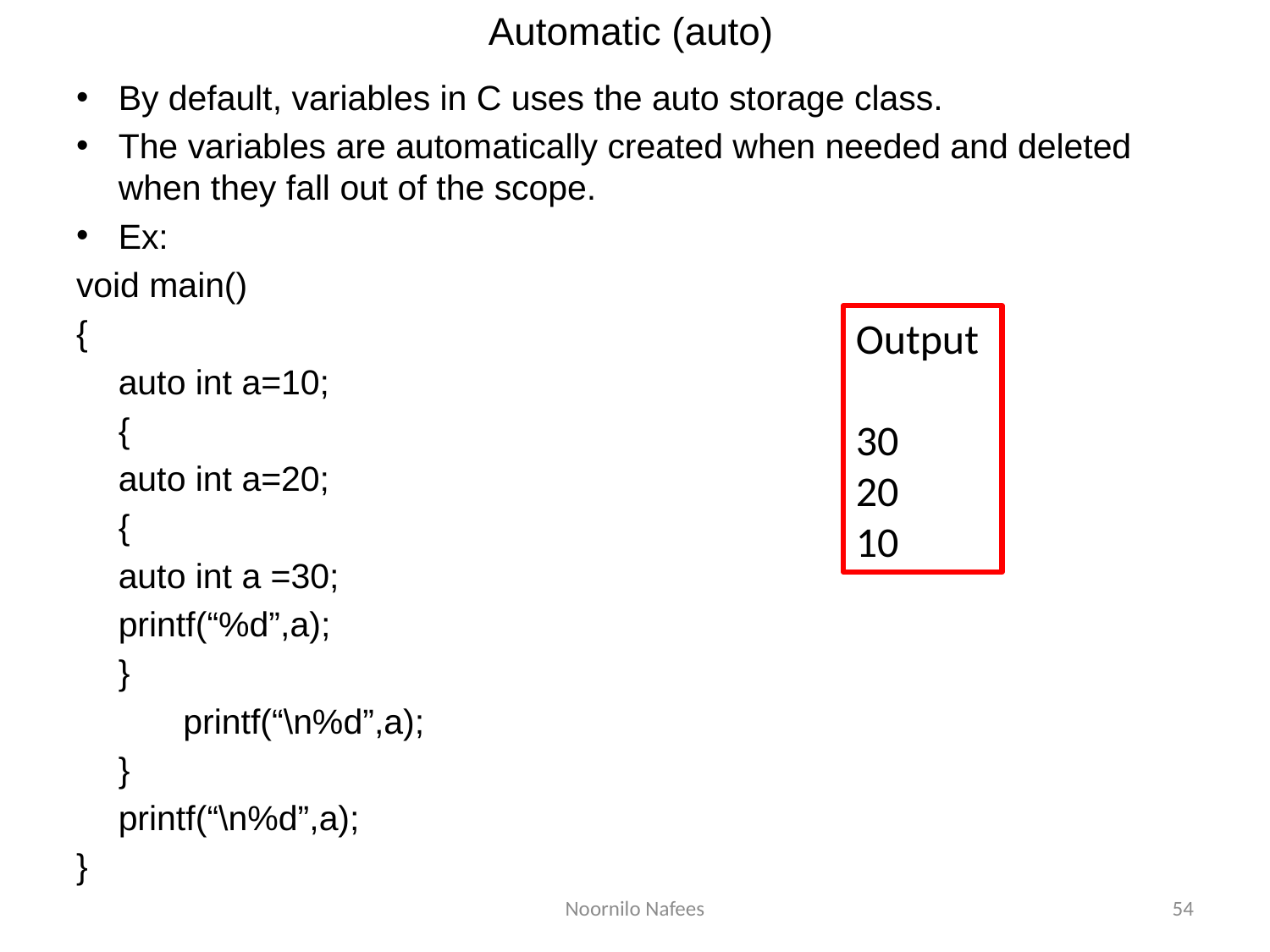

# Automatic (auto)
By default, variables in C uses the auto storage class.
The variables are automatically created when needed and deleted when they fall out of the scope.
Ex:
void main()
{
	auto int a=10;
	{
		auto int a=20;
		{
			auto int a =30;
			printf(“%d”,a);
		}
           printf(“\n%d”,a);
	}
	printf(“\n%d”,a);
}

Output

30
20
10
Noornilo Nafees
54